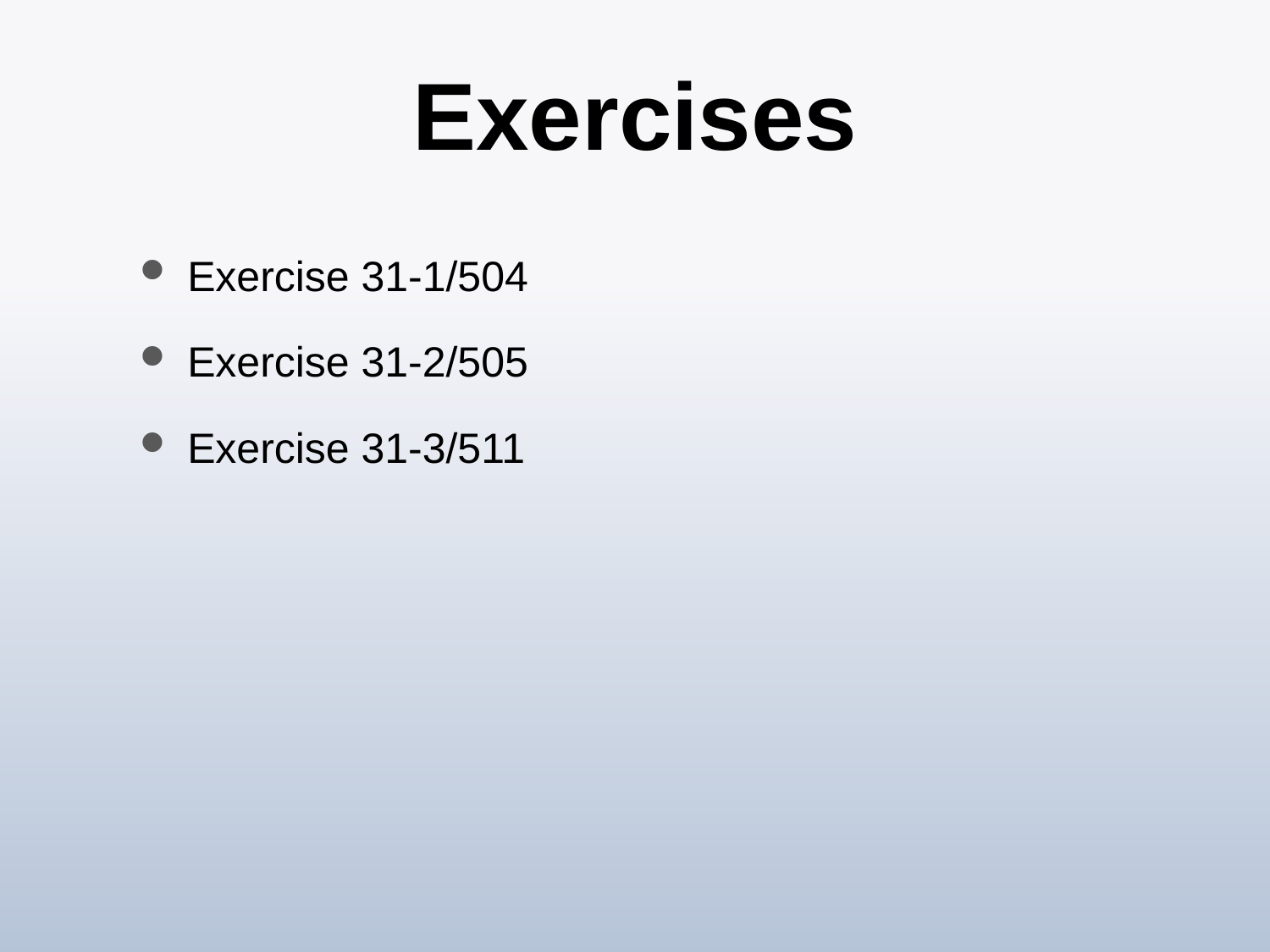

# Exercises
Exercise 31-1/504
Exercise 31-2/505
Exercise 31-3/511